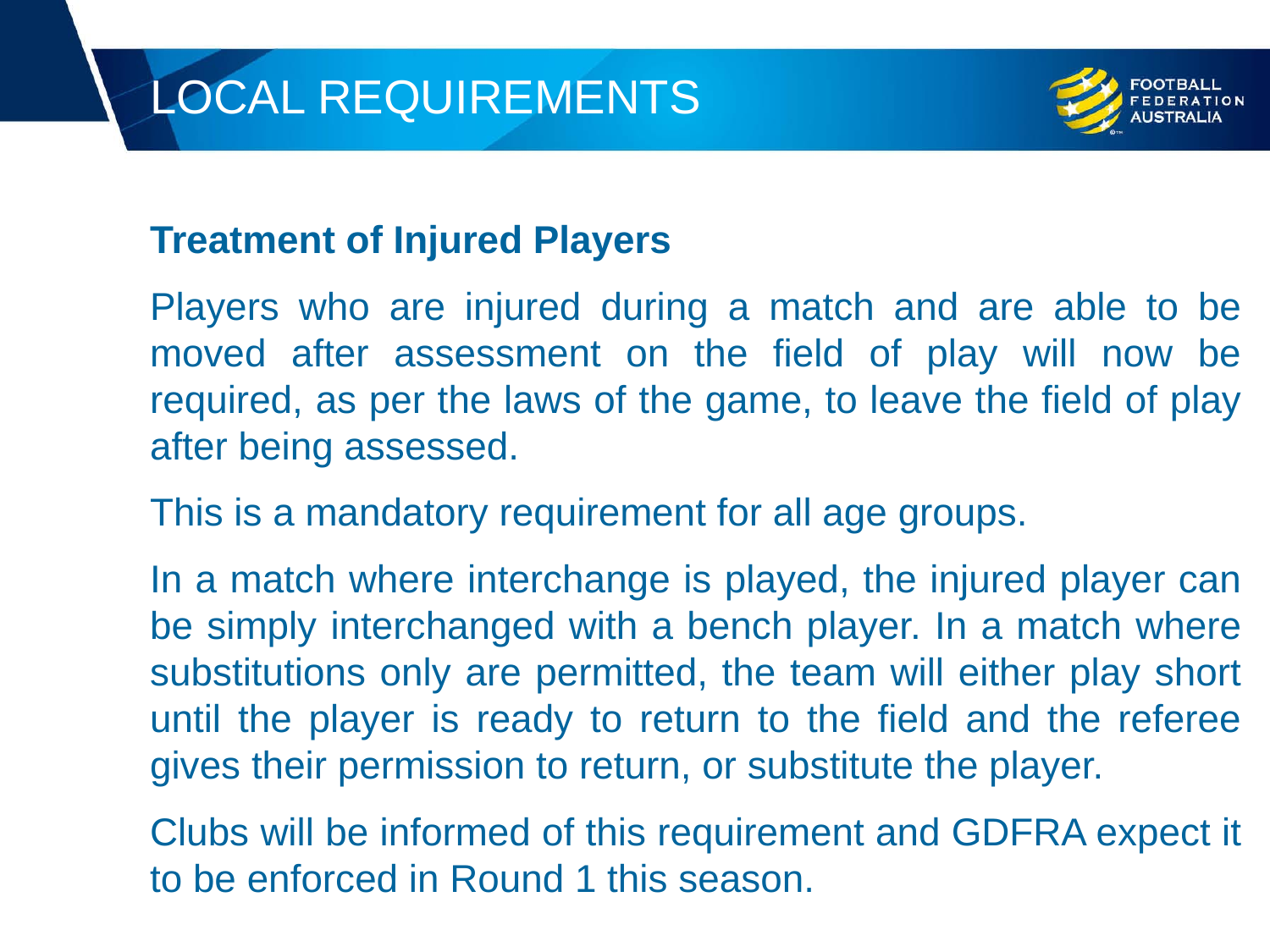

# LOCAL REQUIREMENTS
Treatment of Injured Players
Players who are injured during a match and are able to be moved after assessment on the field of play will now be required, as per the laws of the game, to leave the field of play after being assessed.
This is a mandatory requirement for all age groups.
In a match where interchange is played, the injured player can be simply interchanged with a bench player. In a match where substitutions only are permitted, the team will either play short until the player is ready to return to the field and the referee gives their permission to return, or substitute the player.
Clubs will be informed of this requirement and GDFRA expect it to be enforced in Round 1 this season.